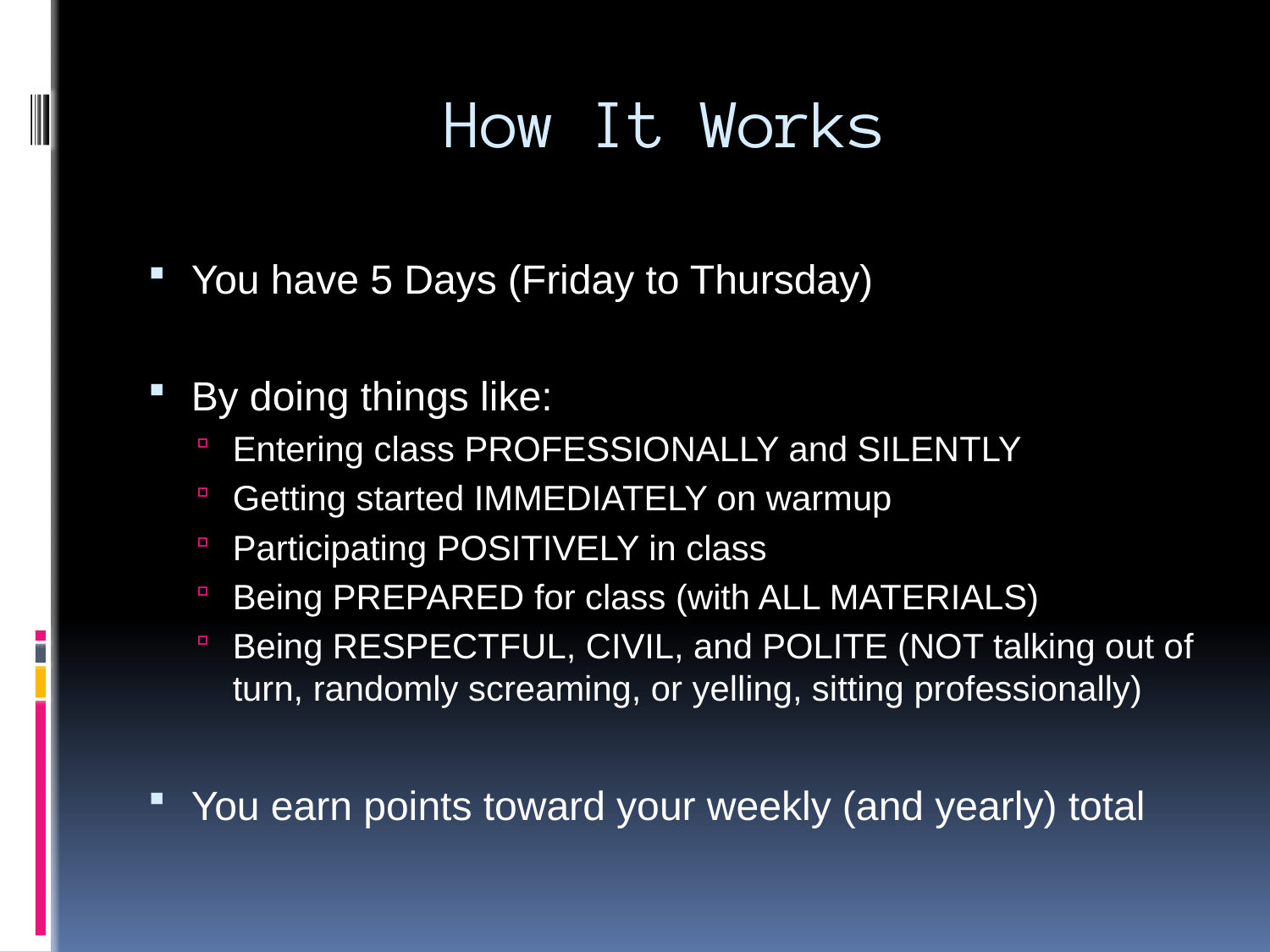

# How It Works
You have 5 Days (Friday to Thursday)

By doing things like:
Entering class PROFESSIONALLY and SILENTLY
Getting started IMMEDIATELY on warmup
Participating POSITIVELY in class
Being PREPARED for class (with ALL MATERIALS)
Being RESPECTFUL, CIVIL, and POLITE (NOT talking out of turn, randomly screaming, or yelling, sitting professionally)

You earn points toward your weekly (and yearly) total